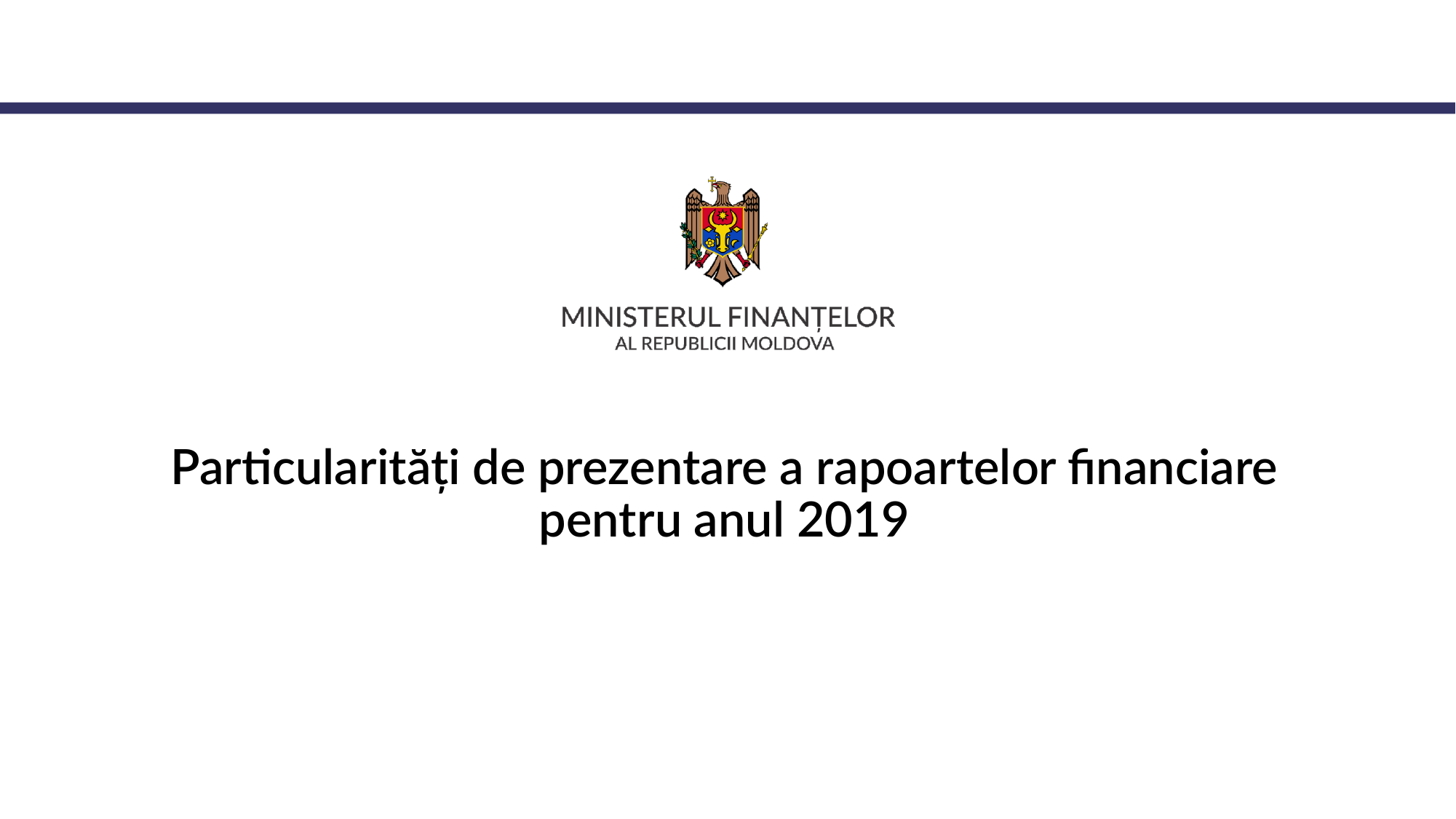

# Particularități de prezentare a rapoartelor financiare pentru anul 2019